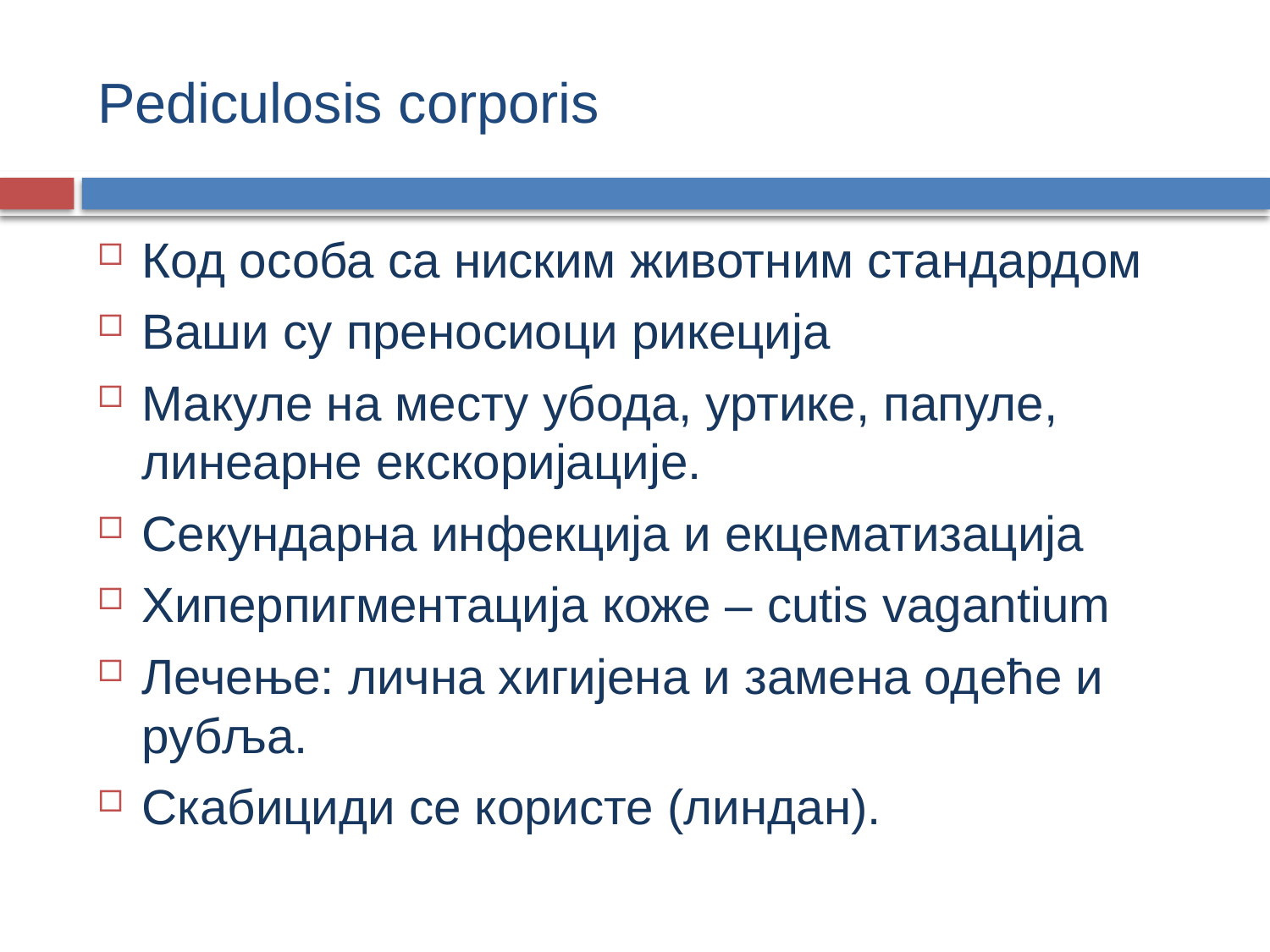

# Pediculosis corporis
Код особа са ниским животним стандардом
Ваши су преносиоци рикеција
Макуле на месту убода, уртике, папуле, линеарне екскоријације.
Секундарна инфекција и екцематизација
Хиперпигментација коже – cutis vagantium
Лечење: лична хигијена и замена одеће и рубља.
Скабициди се користе (линдан).